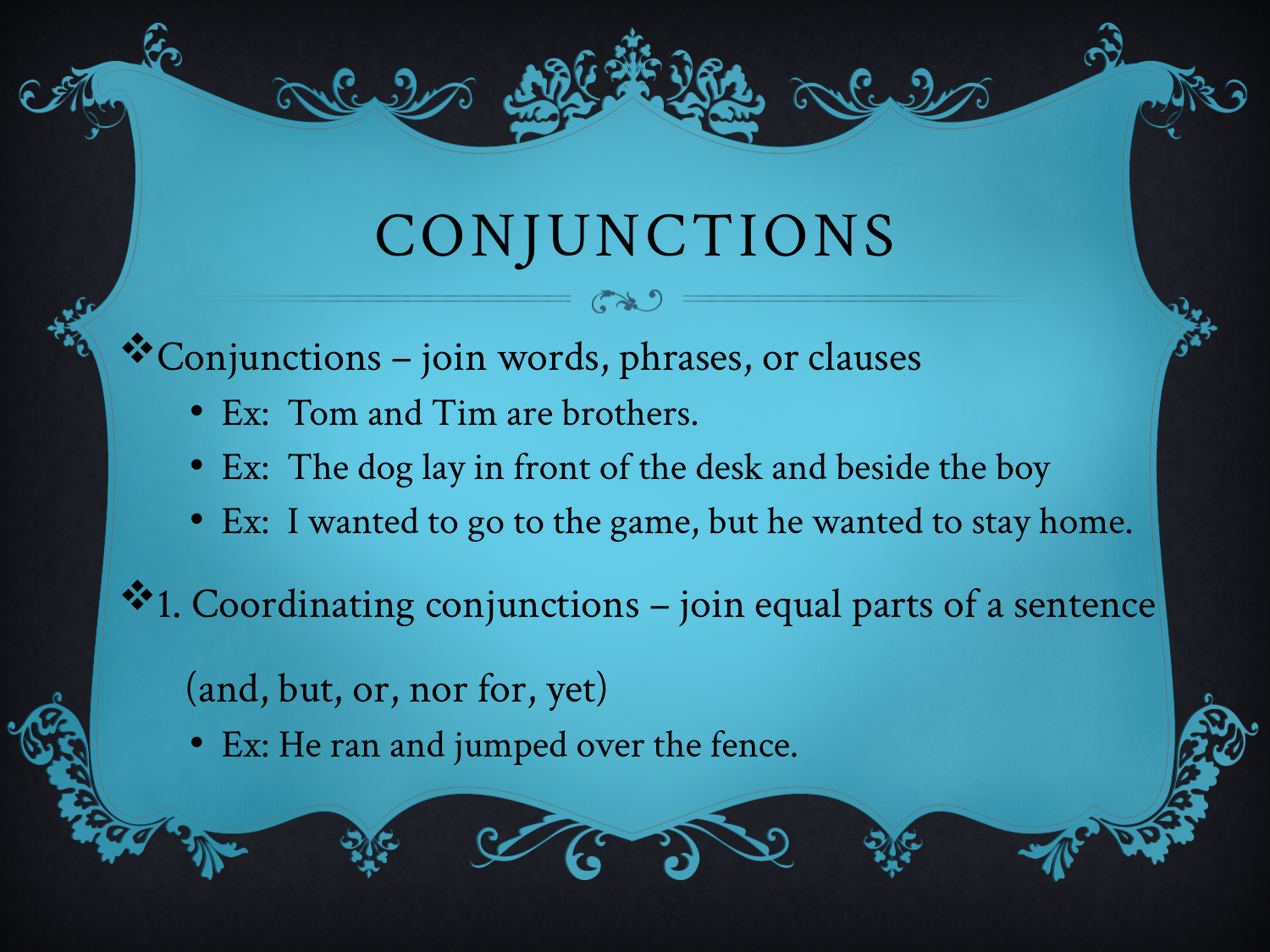

# CONJUNCTIONS
Conjunctions – join words, phrases, or clauses
Ex:  Tom and Tim are brothers.
Ex:  The dog lay in front of the desk and beside the boy
Ex:  I wanted to go to the game, but he wanted to stay home.
1. Coordinating conjunctions – join equal parts of a sentence
       (and, but, or, nor for, yet)
Ex: He ran and jumped over the fence.